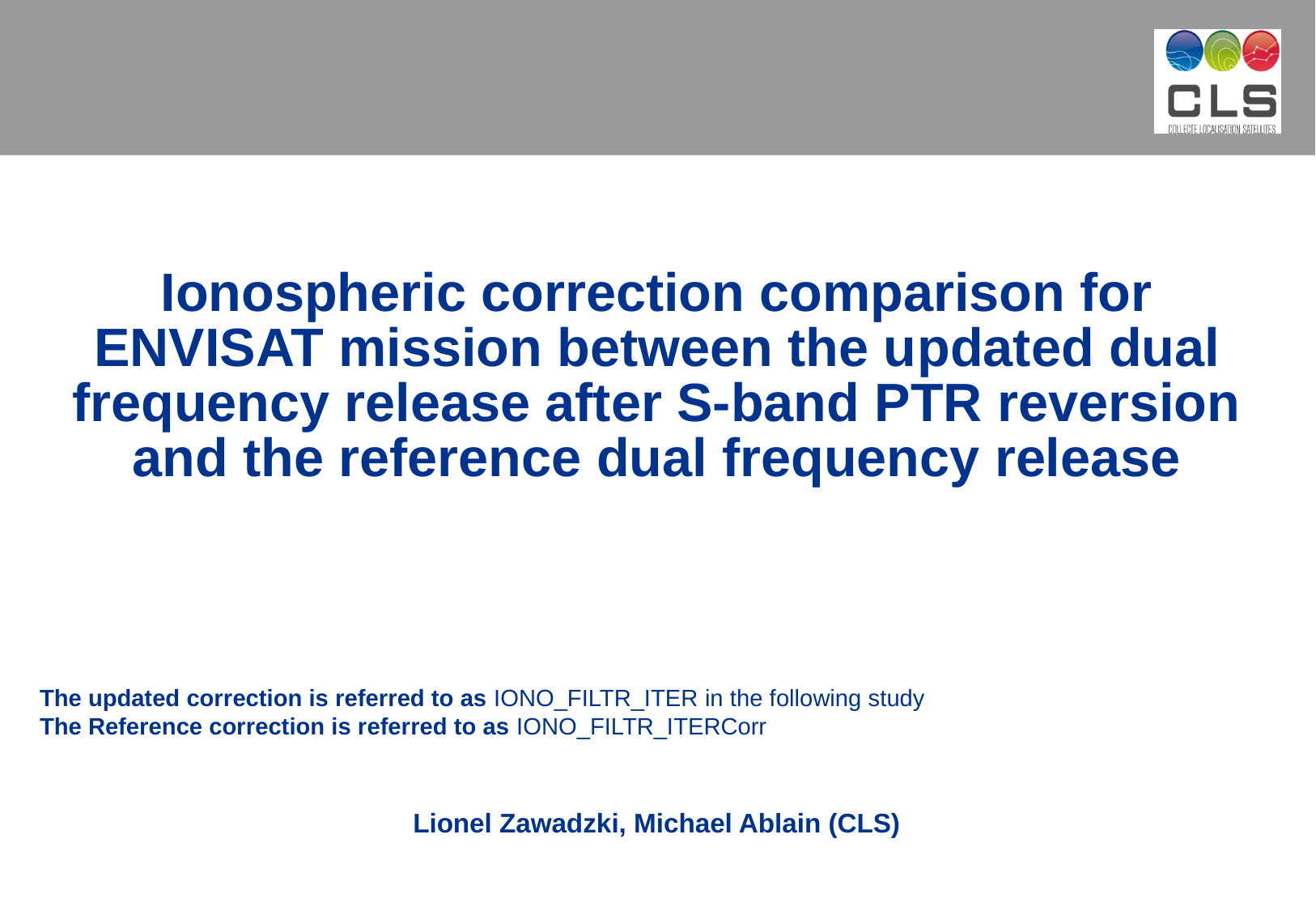

Ionospheric correction comparison for ENVISAT mission between the updated dual frequency release after S-band PTR reversion and the reference dual frequency release

The updated correction is referred to as IONO_FILTR_ITER in the following study
The Reference correction is referred to as IONO_FILTR_ITERCorr

Lionel Zawadzki, Michael Ablain (CLS)